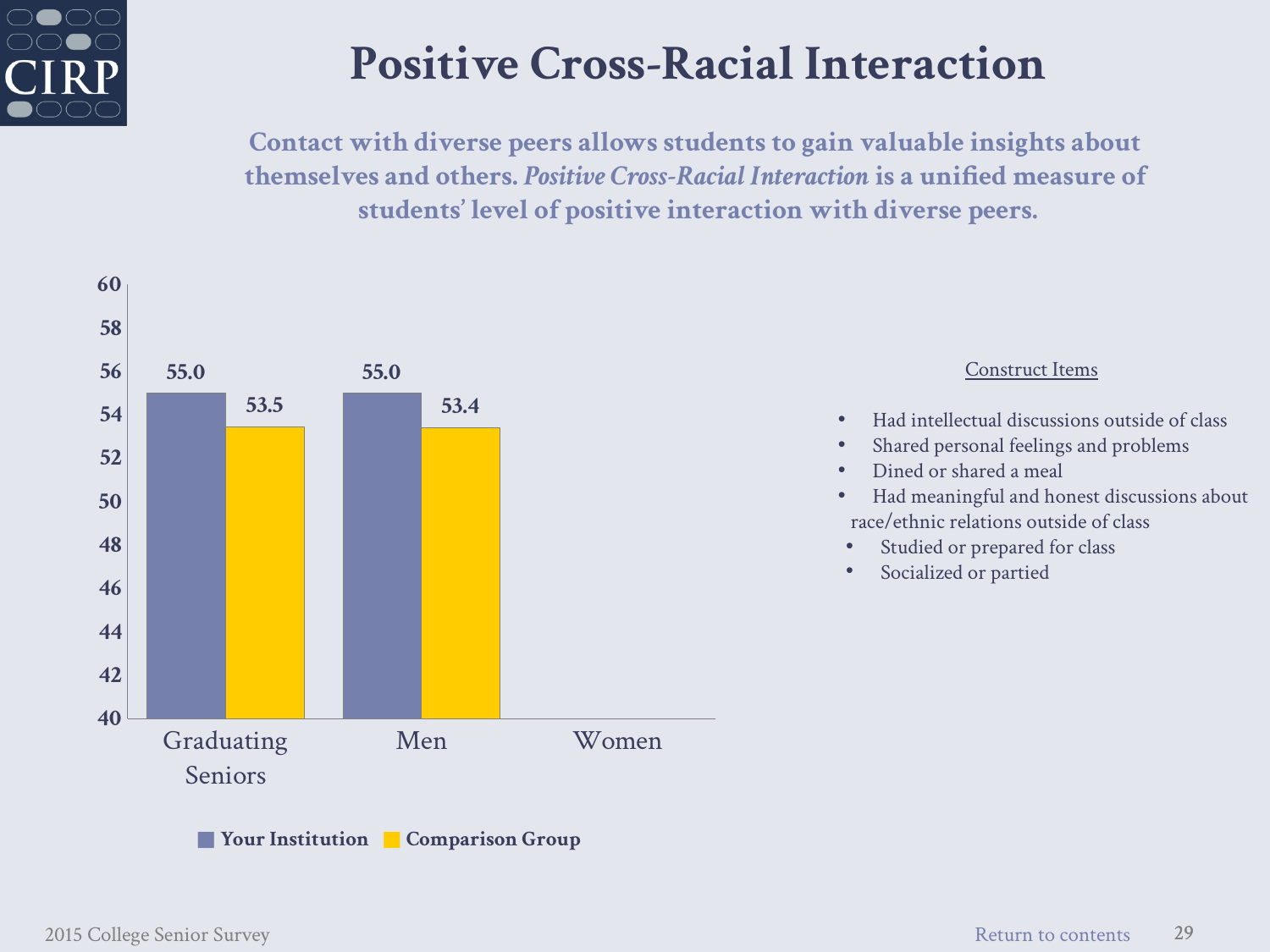

Positive Cross-Racial Interaction
Contact with diverse peers allows students to gain valuable insights about
themselves and others. Positive Cross-Racial Interaction is a unified measure of
students’ level of positive interaction with diverse peers.

### Chart

| Category | Institution | Comparison |
|---|---|---|
| Graduating Seniors | 54.99 | 53.46 |
| Men | 54.99 | 53.42 |
| Women | 0.0 | 0.0 |
	Construct Items

 Had intellectual discussions outside of class
 Shared personal feelings and problems
 Dined or shared a meal
 Had meaningful and honest discussions about
 race/ethnic relations outside of class
 Studied or prepared for class
 Socialized or partied
■ Your Institution   ■ Comparison Group
2015 College Senior Survey
29
29